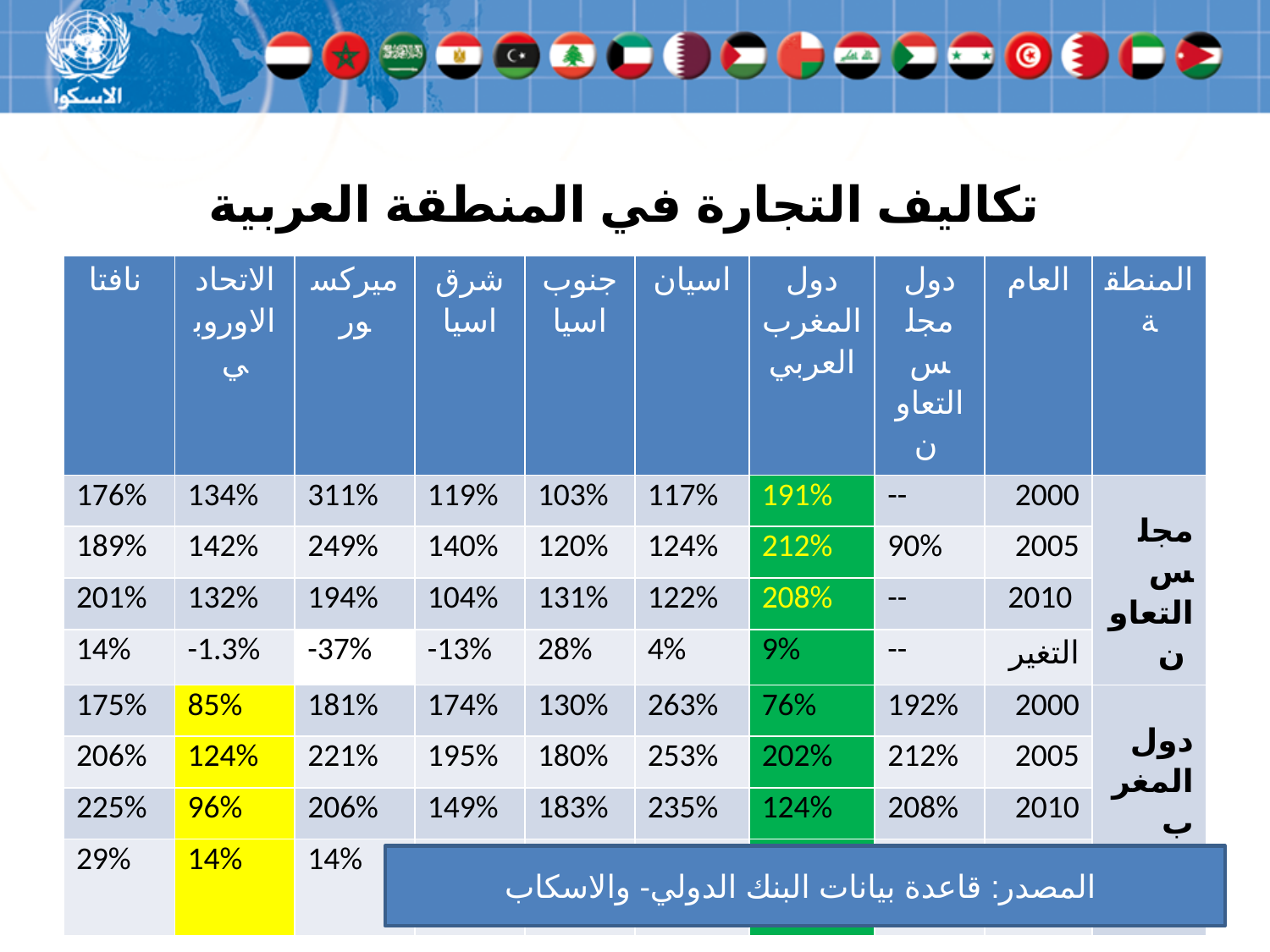

# تكاليف التجارة في المنطقة العربية
| نافتا | الاتحاد الاوروبي | ميركسور | شرق اسيا | جنوب اسيا | اسيان | دول المغرب العربي | دول مجلس التعاون | العام | المنطقة |
| --- | --- | --- | --- | --- | --- | --- | --- | --- | --- |
| 176% | 134% | 311% | 119% | 103% | 117% | 191% | -- | 2000 | مجلس التعاون |
| 189% | 142% | 249% | 140% | 120% | 124% | 212% | 90% | 2005 |  |
| 201% | 132% | 194% | 104% | 131% | 122% | 208% | -- | 2010 |  |
| 14% | -1.3% | -37% | -13% | 28% | 4% | 9% | -- | التغير |  |
| 175% | 85% | 181% | 174% | 130% | 263% | 76% | 192% | 2000 | دول المغرب العربي |
| 206% | 124% | 221% | 195% | 180% | 253% | 202% | 212% | 2005 |  |
| 225% | 96% | 206% | 149% | 183% | 235% | 124% | 208% | 2010 |  |
| 29% | 14% | 14% | -14% | -14% | -11% | 62% | 9% | التغير |  |
المصدر: قاعدة بيانات البنك الدولي- والاسكاب
23/01/2015
12